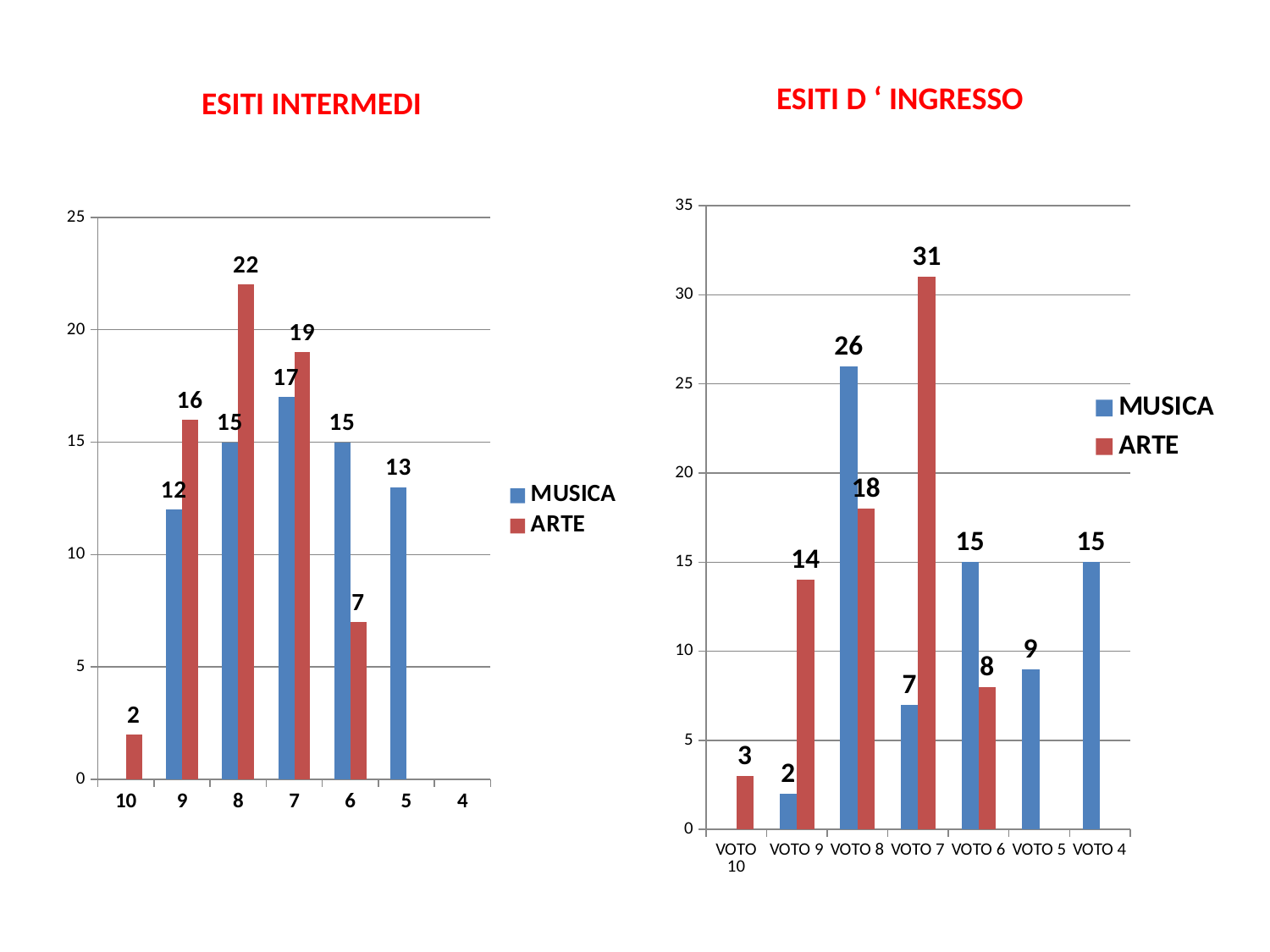

ESITI D ‘ INGRESSO
ESITI INTERMEDI

### Chart

| Category | MUSICA  | ARTE |
|---|---|---|
| VOTO 10 | None | 3.0 |
| VOTO 9 | 2.0 | 14.0 |
| VOTO 8 | 26.0 | 18.0 |
| VOTO 7 | 7.0 | 31.0 |
| VOTO 6 | 15.0 | 8.0 |
| VOTO 5 | 9.0 | None |
| VOTO 4 | 15.0 | None |

### Chart

| Category | MUSICA | ARTE |
|---|---|---|
| 10 | None | 2.0 |
| 9 | 12.0 | 16.0 |
| 8 | 15.0 | 22.0 |
| 7 | 17.0 | 19.0 |
| 6 | 15.0 | 7.0 |
| 5 | 13.0 | None |
| 4 | None | None |